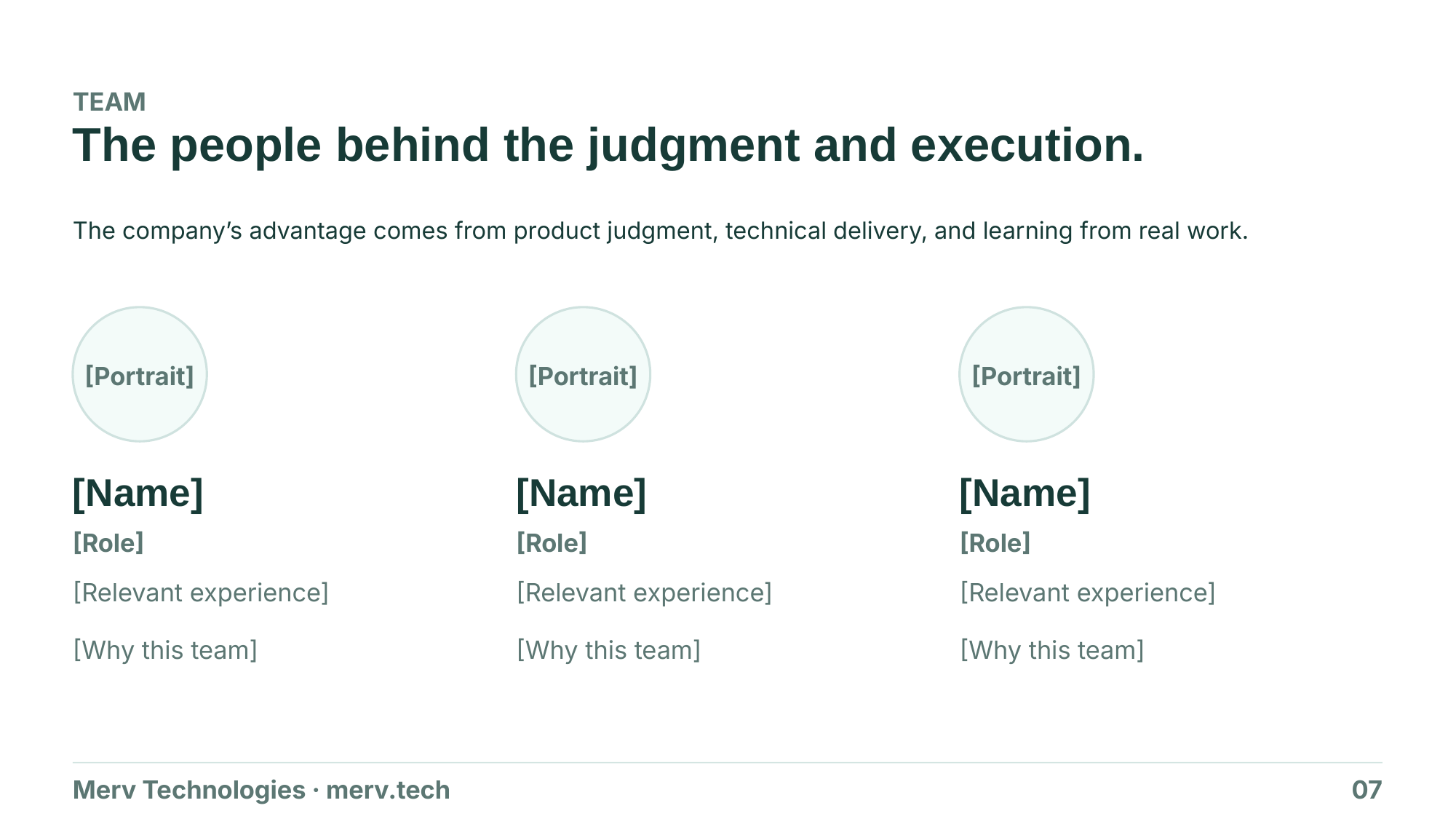

TEAM
The people behind the judgment and execution.
The company’s advantage comes from product judgment, technical delivery, and learning from real work.

[Portrait]
[Portrait]
[Portrait]
[Name]
[Name]
[Name]
[Role]
[Role]
[Role]
[Relevant experience]
[Relevant experience]
[Relevant experience]
[Why this team]
[Why this team]
[Why this team]

Merv Technologies · merv.tech
07